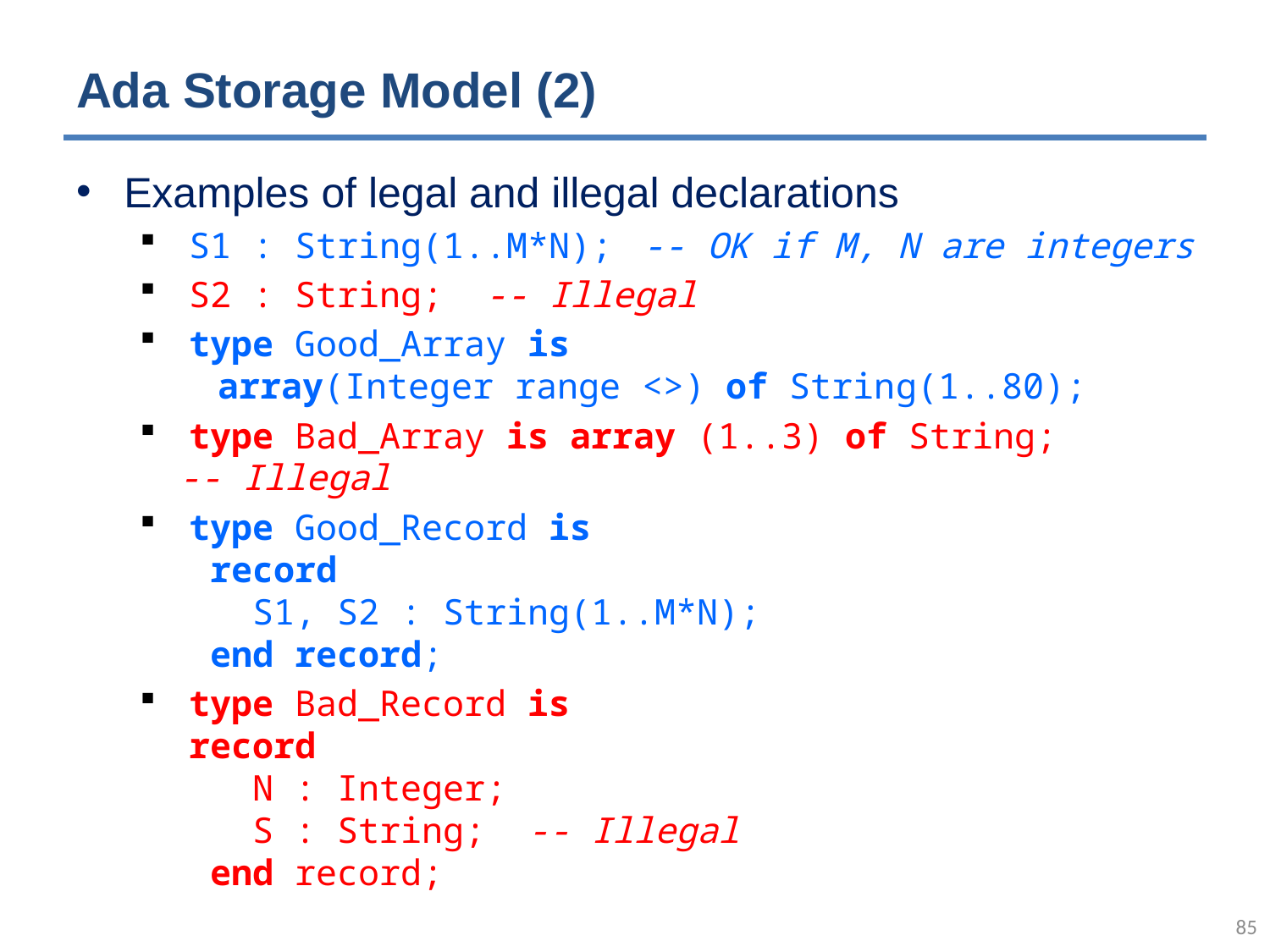

# Ada Storage Model (2)
Examples of legal and illegal declarations
 S1 : String(1..M*N);  -- OK if M, N are integers
 S2 : String;  -- Illegal
 type Good_Array is
    array(Integer range <>) of String(1..80);
 type Bad_Array is array (1..3) of String;
-- Illegal
 type Good_Record is
  record
    S1, S2 : String(1..M*N);
  end record;
 type Bad_Record is
 record
    N : Integer;
    S : String;  -- Illegal
  end record;

85